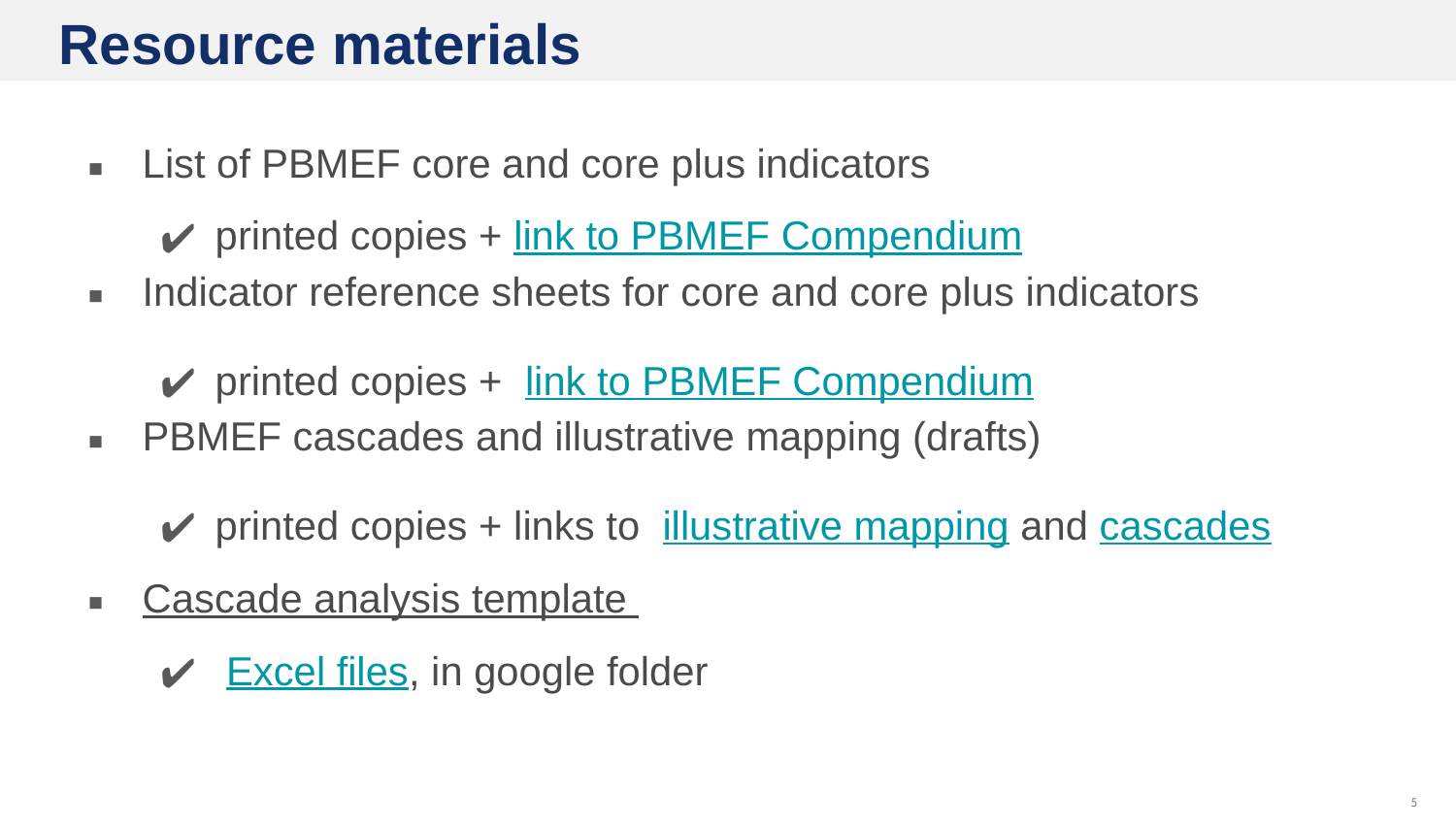

# Resource materials
List of PBMEF core and core plus indicators
printed copies + link to PBMEF Compendium
Indicator reference sheets for core and core plus indicators
printed copies +  link to PBMEF Compendium
PBMEF cascades and illustrative mapping (drafts)
printed copies + links to  illustrative mapping and cascades
Cascade analysis template
 Excel files, in google folder
5